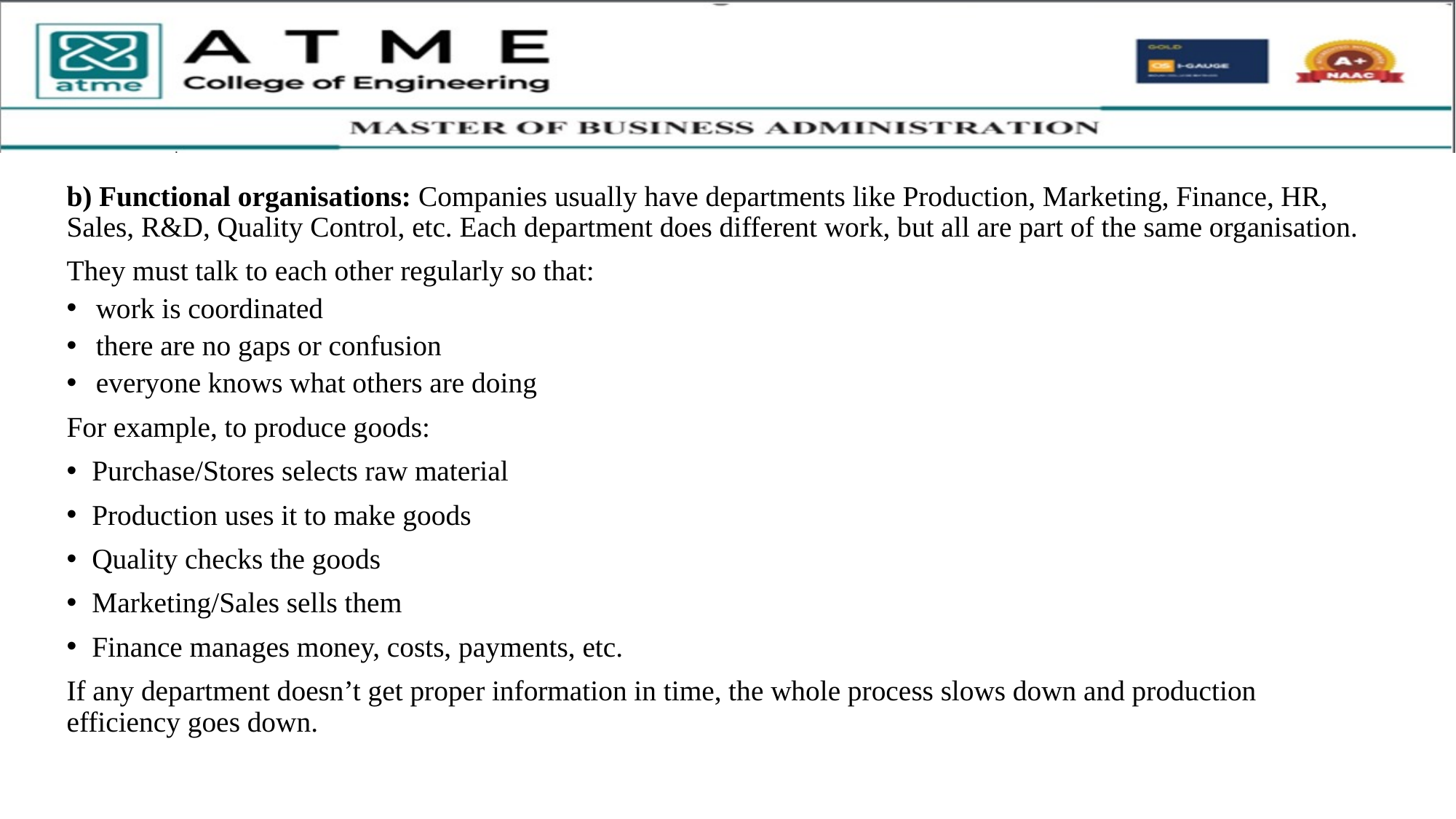

b) Functional organisations: Companies usually have departments like Production, Marketing, Finance, HR, Sales, R&D, Quality Control, etc. Each department does different work, but all are part of the same organisation.
They must talk to each other regularly so that:
work is coordinated
there are no gaps or confusion
everyone knows what others are doing
For example, to produce goods:
Purchase/Stores selects raw material
Production uses it to make goods
Quality checks the goods
Marketing/Sales sells them
Finance manages money, costs, payments, etc.
If any department doesn’t get proper information in time, the whole process slows down and production efficiency goes down.